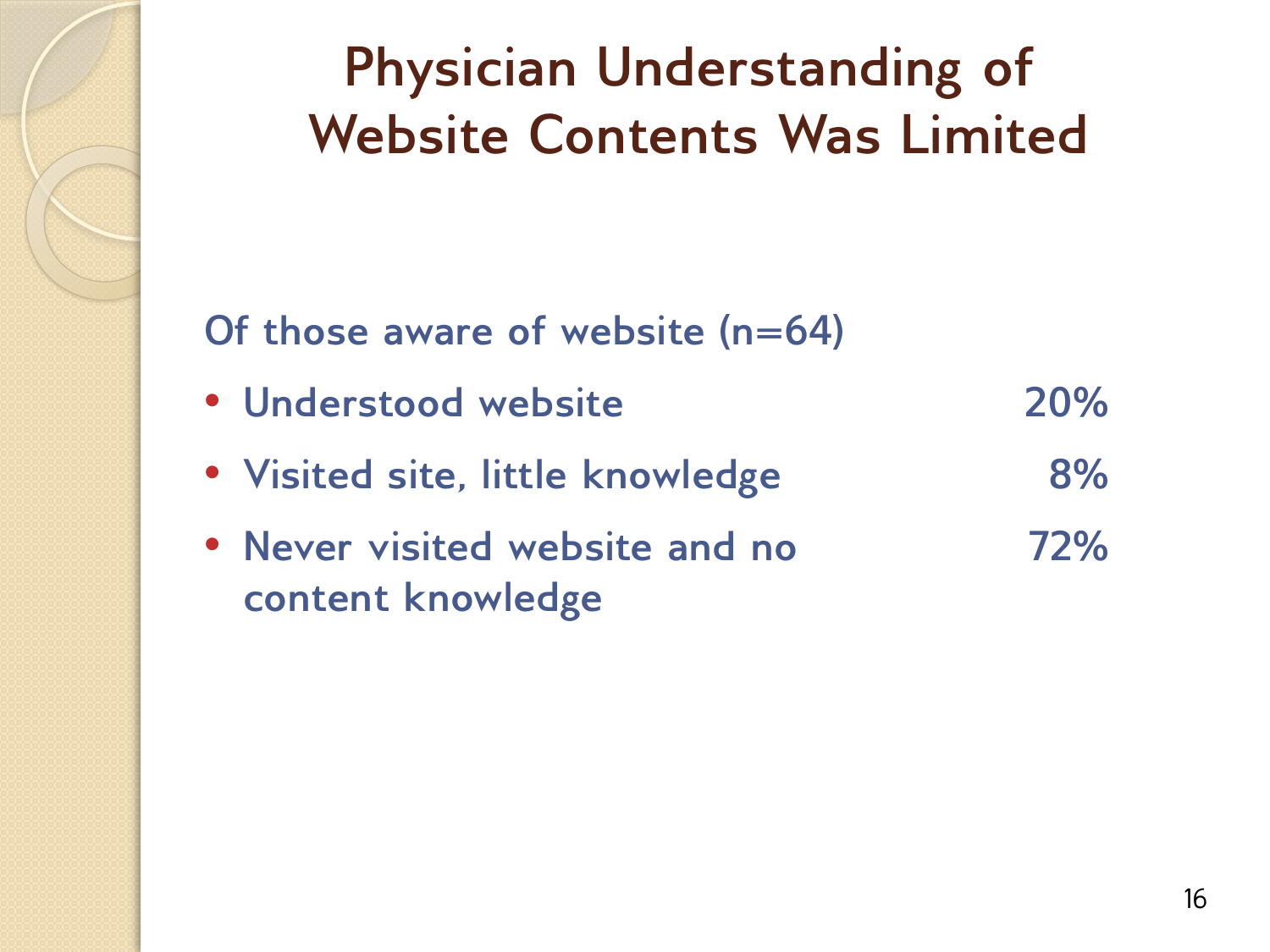

# Physician Understanding of Website Contents Was Limited
Of those aware of website (n=64)
Understood website	20%
Visited site, little knowledge	8%
Never visited website and no	72%
content knowledge
16